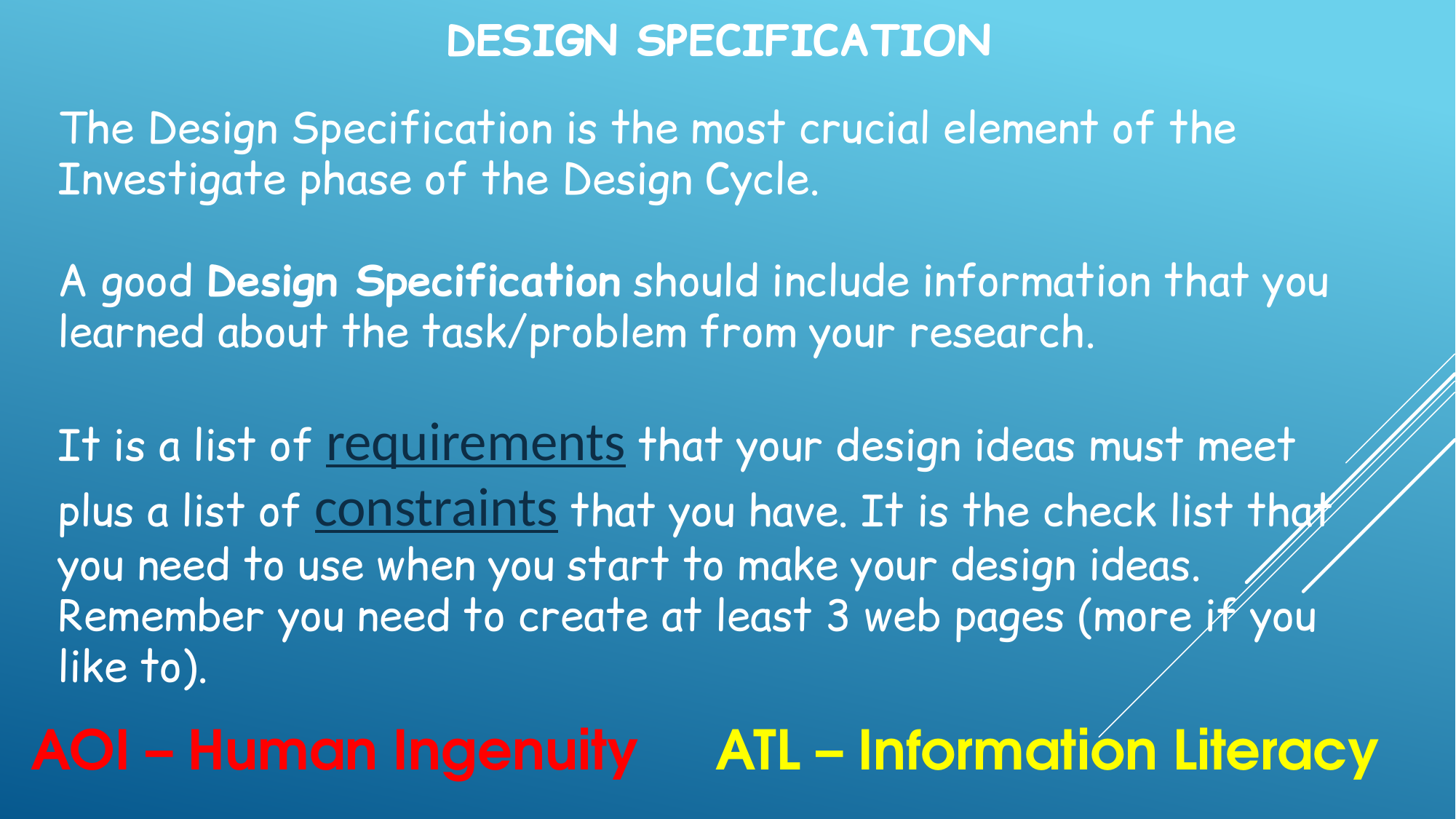

DESIGN SPECIFICATION
The Design Specification is the most crucial element of the Investigate phase of the Design Cycle.
A good Design Specification should include information that you learned about the task/problem from your research.
It is a list of requirements that your design ideas must meet plus a list of constraints that you have. It is the check list that you need to use when you start to make your design ideas. Remember you need to create at least 3 web pages (more if you like to).
AOI – Human Ingenuity     ATL – Information Literacy